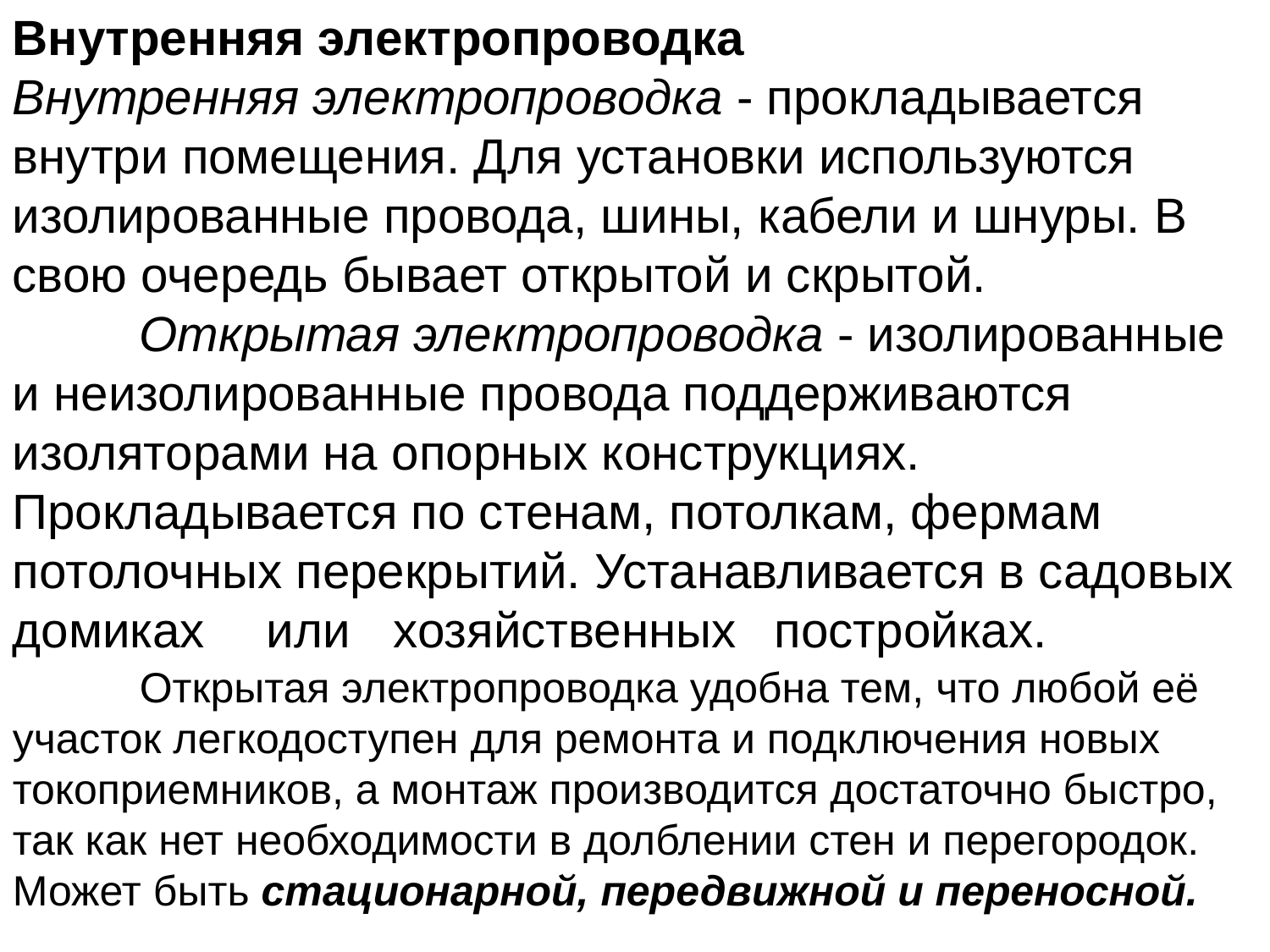

Внутренняя электропроводка
Внутренняя электропроводка - прокладывается внутри помещения. Для установки используются изолированные провода, шины, кабели и шнуры. В свою очередь бывает открытой и скрытой.
	Открытая электропроводка - изолированные и неизолированные провода поддерживаются изоляторами на опорных конструкциях. Прокладывается по стенам, потолкам, фермам потолочных перекрытий. Устанавливается в садовых домиках	или	хозяйственных	постройках.
	Открытая электропроводка удобна тем, что любой её участок легкодоступен для ремонта и подключения новых токоприемников, а монтаж производится достаточно быстро, так как нет необходимости в долблении стен и перегородок. Может быть стационарной, передвижной и переносной.